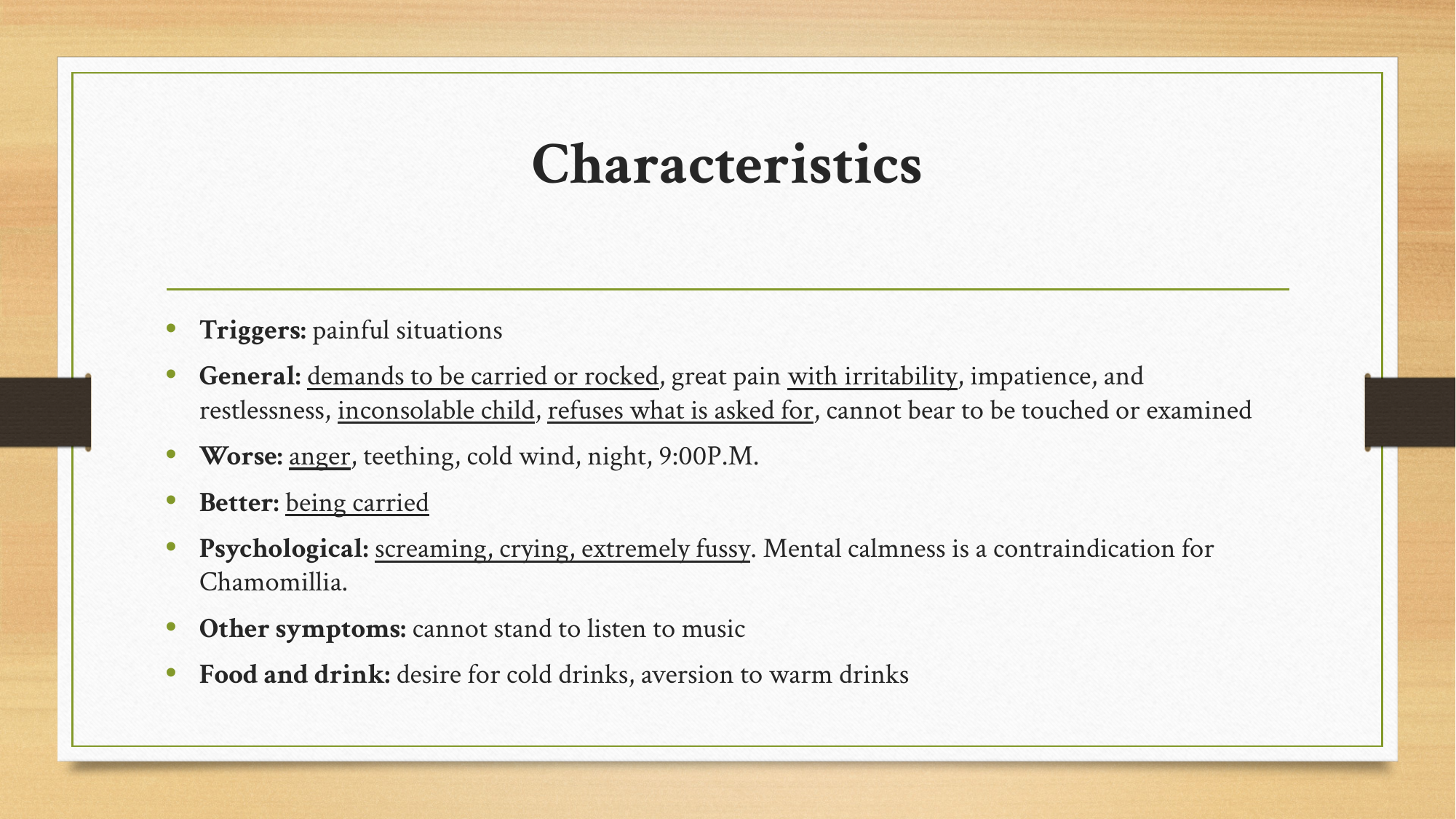

# Characteristics
Triggers: painful situations
General: demands to be carried or rocked, great pain with irritability, impatience, and restlessness, inconsolable child, refuses what is asked for, cannot bear to be touched or examined
Worse: anger, teething, cold wind, night, 9:00P.M.
Better: being carried
Psychological: screaming, crying, extremely fussy. Mental calmness is a contraindication for Chamomillia.
Other symptoms: cannot stand to listen to music
Food and drink: desire for cold drinks, aversion to warm drinks